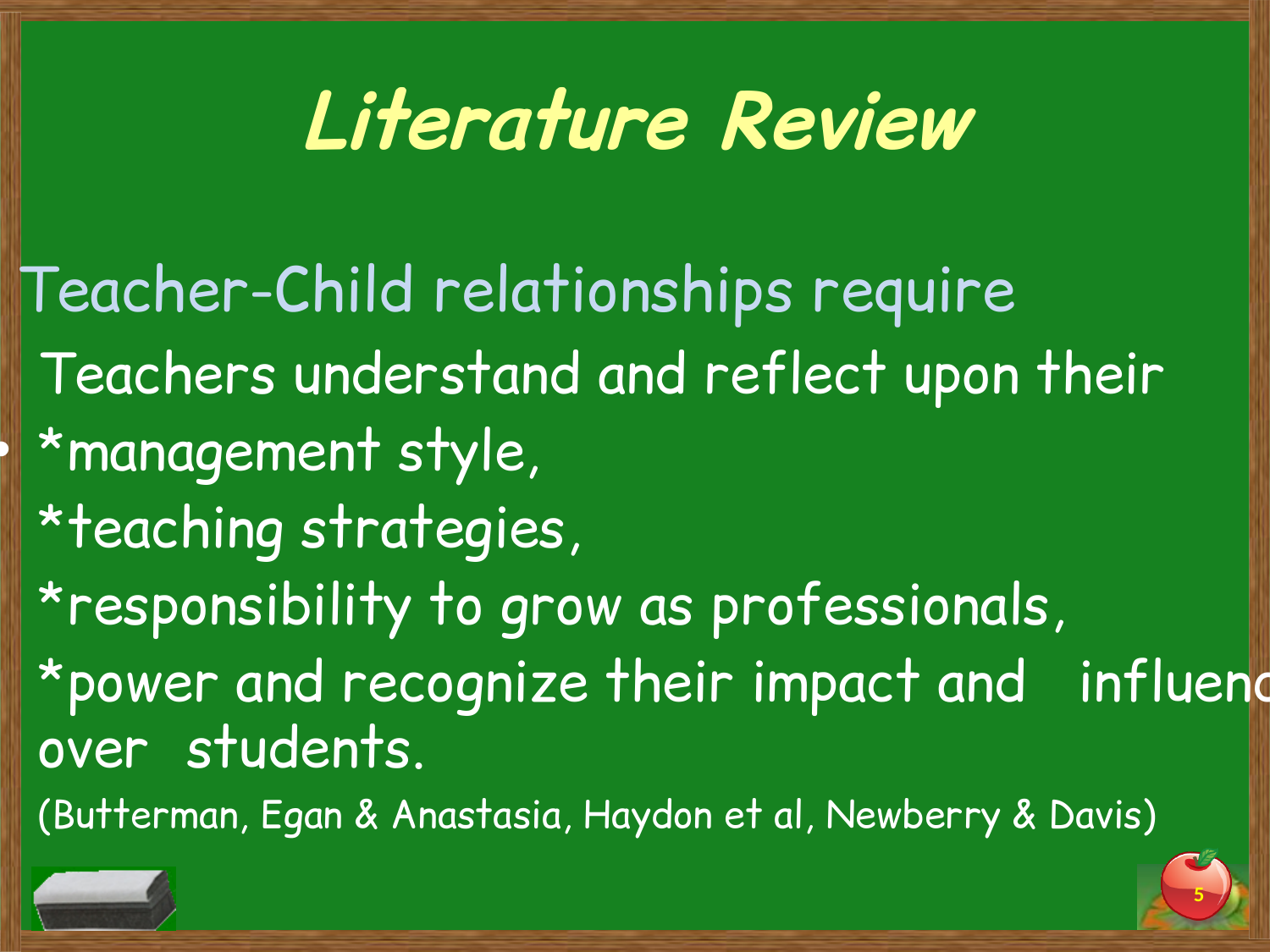

# Literature Review
 Teacher-Child relationships require
	Teachers understand and reflect upon their
	*management style,
		*teaching strategies,
		*responsibility to grow as professionals,
		*power and recognize their impact and 			influence over	students.
	(Butterman, Egan & Anastasia, Haydon et al, Newberry & Davis)

5